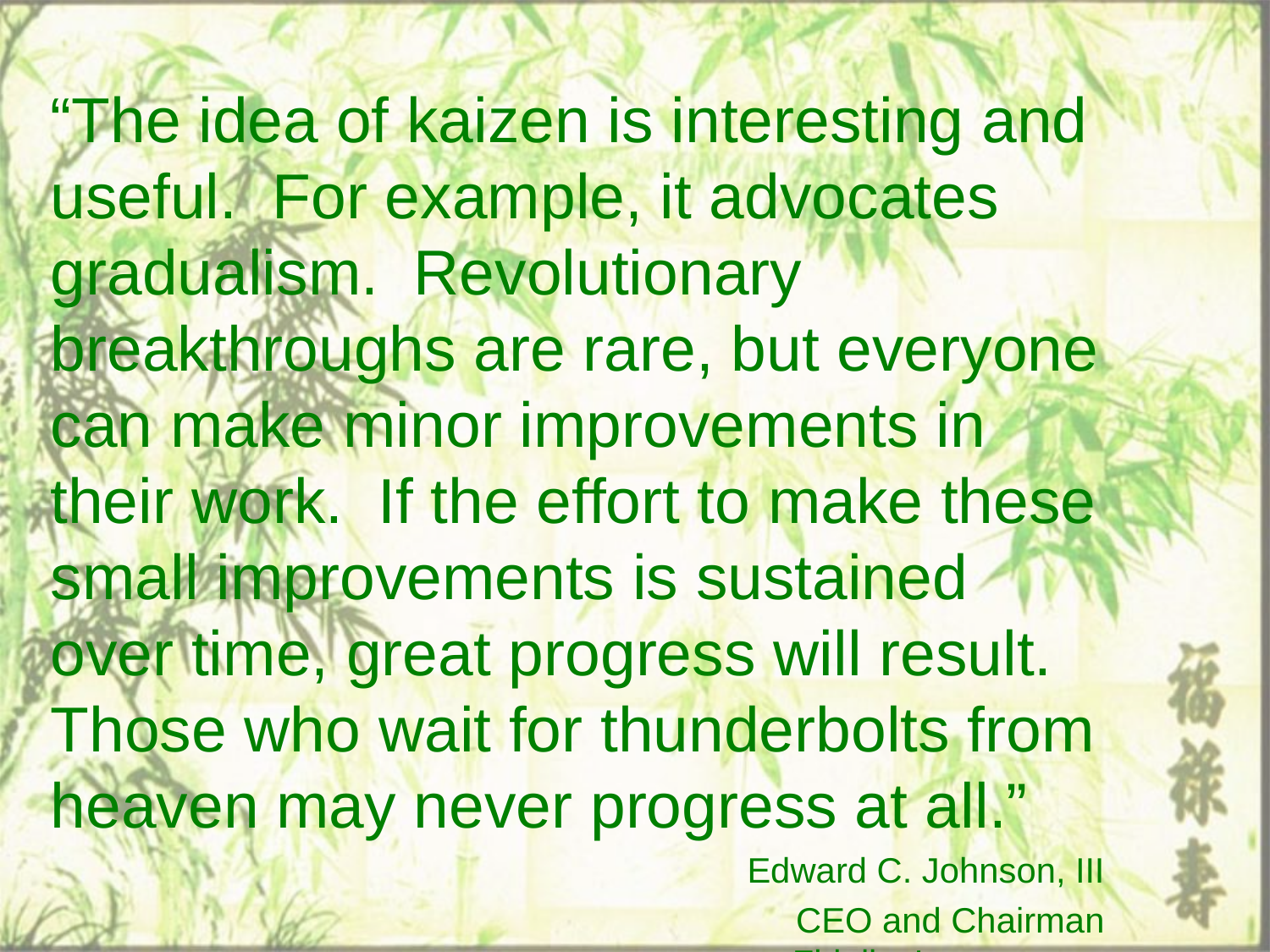

“The idea of kaizen is interesting and useful.  For example, it advocates gradualism.  Revolutionary breakthroughs are rare, but everyone can make minor improvements in their work.  If the effort to make these small improvements is sustained over time, great progress will result.  Those who wait for thunderbolts from heaven may never progress at all.”
Edward C. Johnson, III
CEO and Chairman
Fidelity Investments